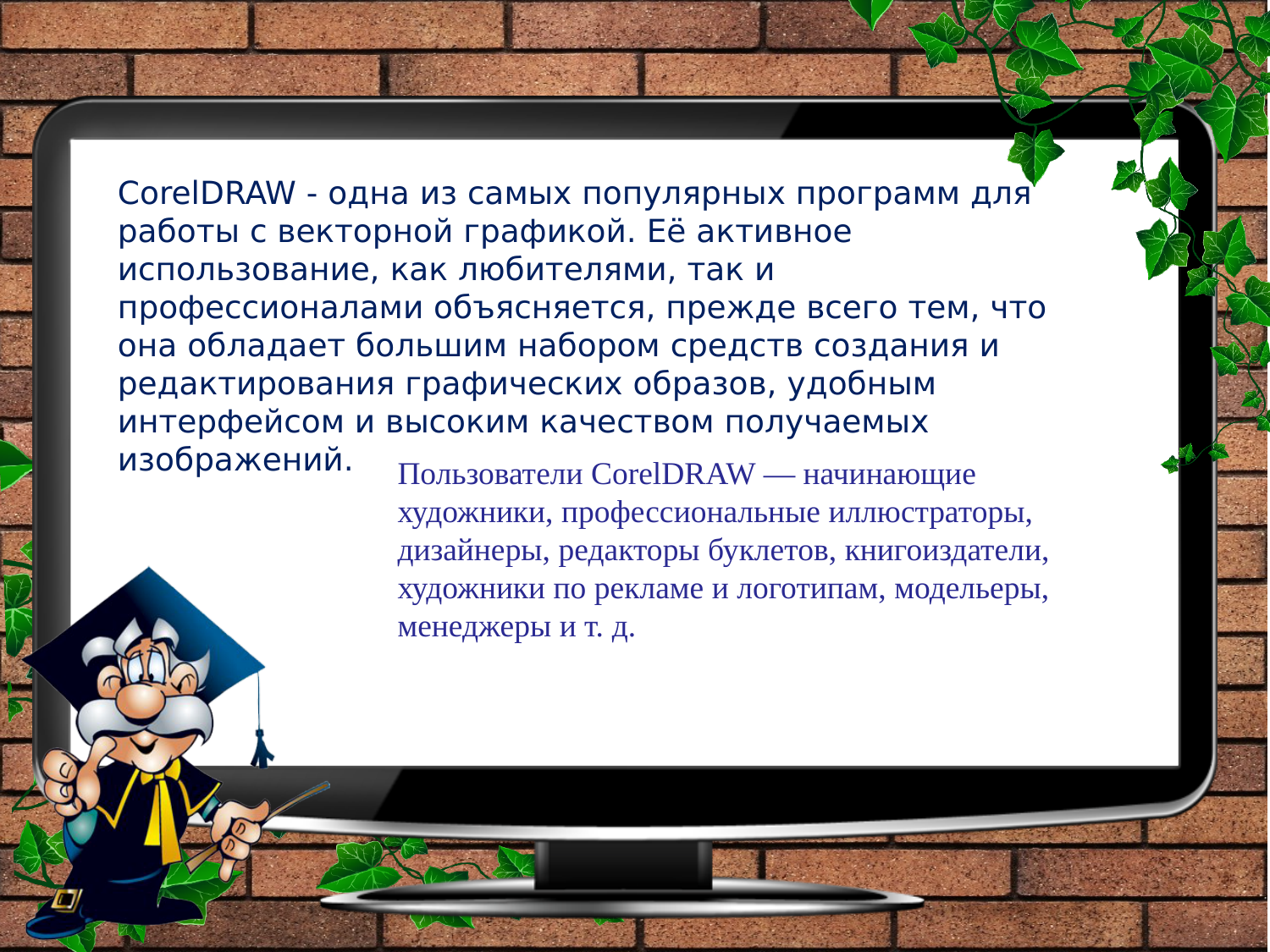

CorelDRAW - одна из самых популярных программ для работы с векторной графикой. Её активное использование, как любителями, так и профессионалами объясняется, прежде всего тем, что она обладает большим набором средств создания и редактирования графических образов, удобным интерфейсом и высоким качеством получаемых изображений.
Пользователи CorelDRAW — начинающие художники, профессиональные иллюстраторы, дизайнеры, редакторы буклетов, книгоиздатели, художники по рекламе и логотипам, модельеры, менеджеры и т. д.